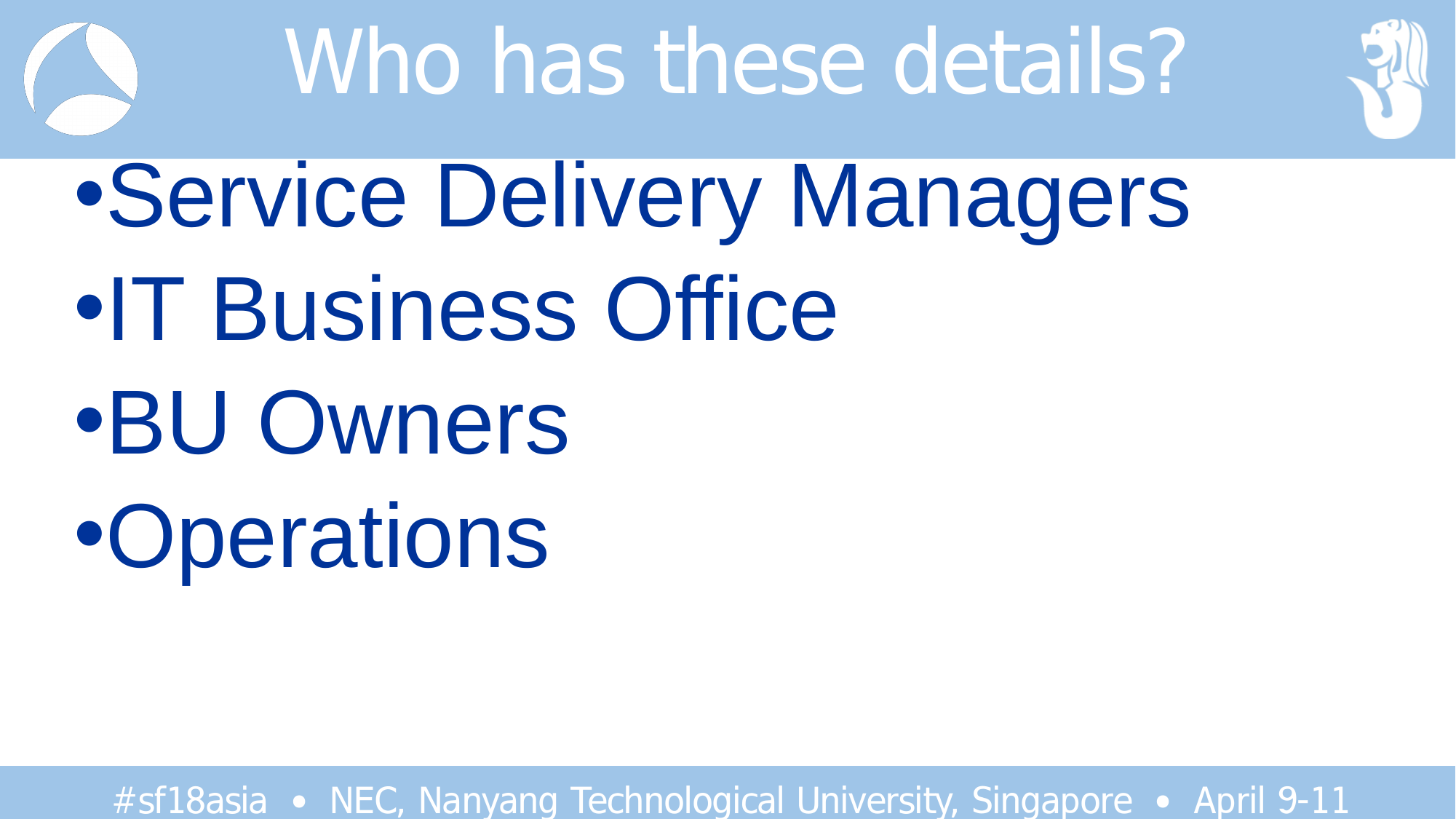

# Who has these details?
Service Delivery Managers
IT Business Office
BU Owners
Operations